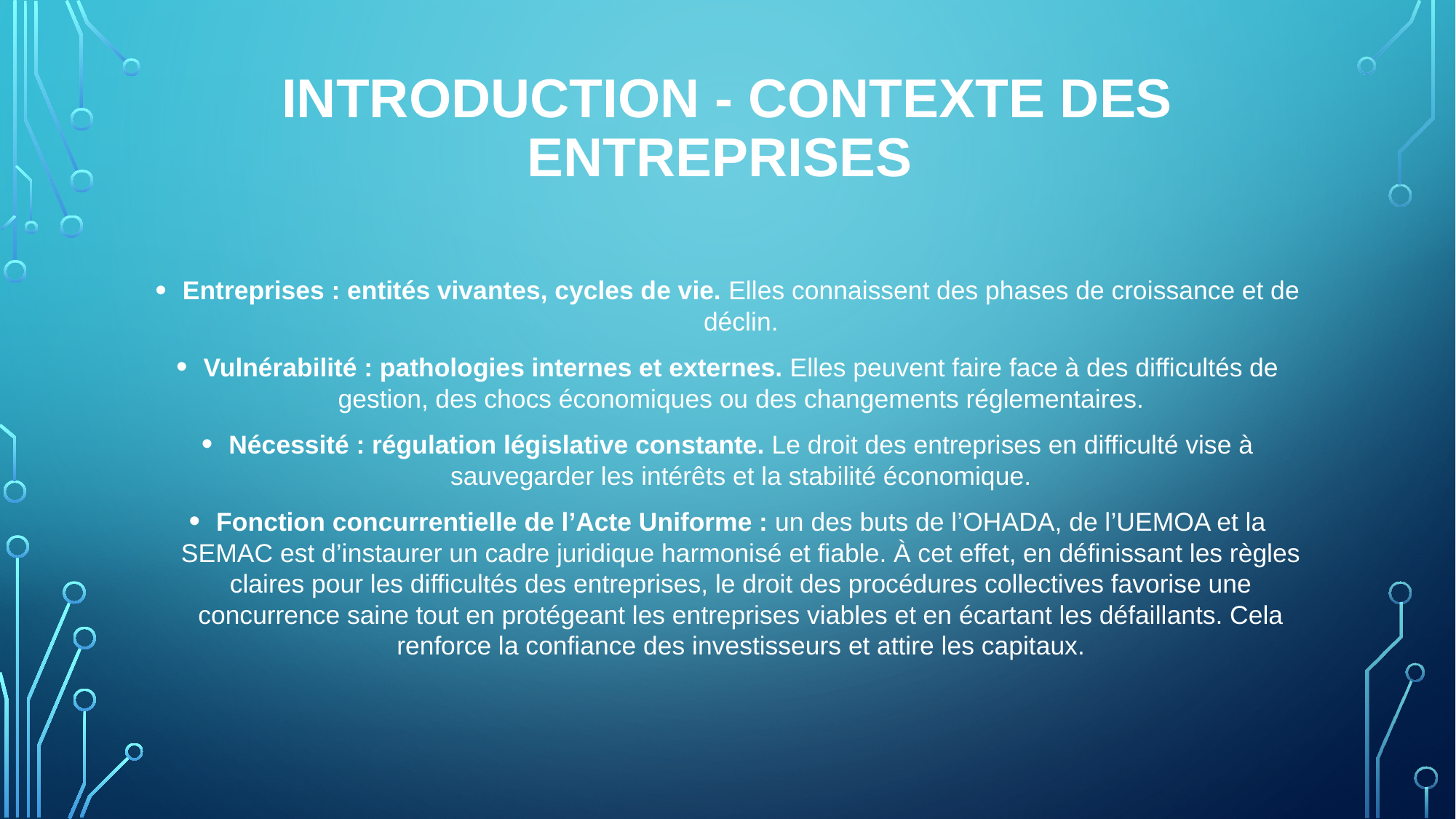

# Introduction - Contexte des Entreprises
Entreprises : entités vivantes, cycles de vie. Elles connaissent des phases de croissance et de déclin.
Vulnérabilité : pathologies internes et externes. Elles peuvent faire face à des difficultés de gestion, des chocs économiques ou des changements réglementaires.
Nécessité : régulation législative constante. Le droit des entreprises en difficulté vise à sauvegarder les intérêts et la stabilité économique.
Fonction concurrentielle de l’Acte Uniforme : un des buts de l’OHADA, de l’UEMOA et la SEMAC est d’instaurer un cadre juridique harmonisé et fiable. À cet effet, en définissant les règles claires pour les difficultés des entreprises, le droit des procédures collectives favorise une concurrence saine tout en protégeant les entreprises viables et en écartant les défaillants. Cela renforce la confiance des investisseurs et attire les capitaux.